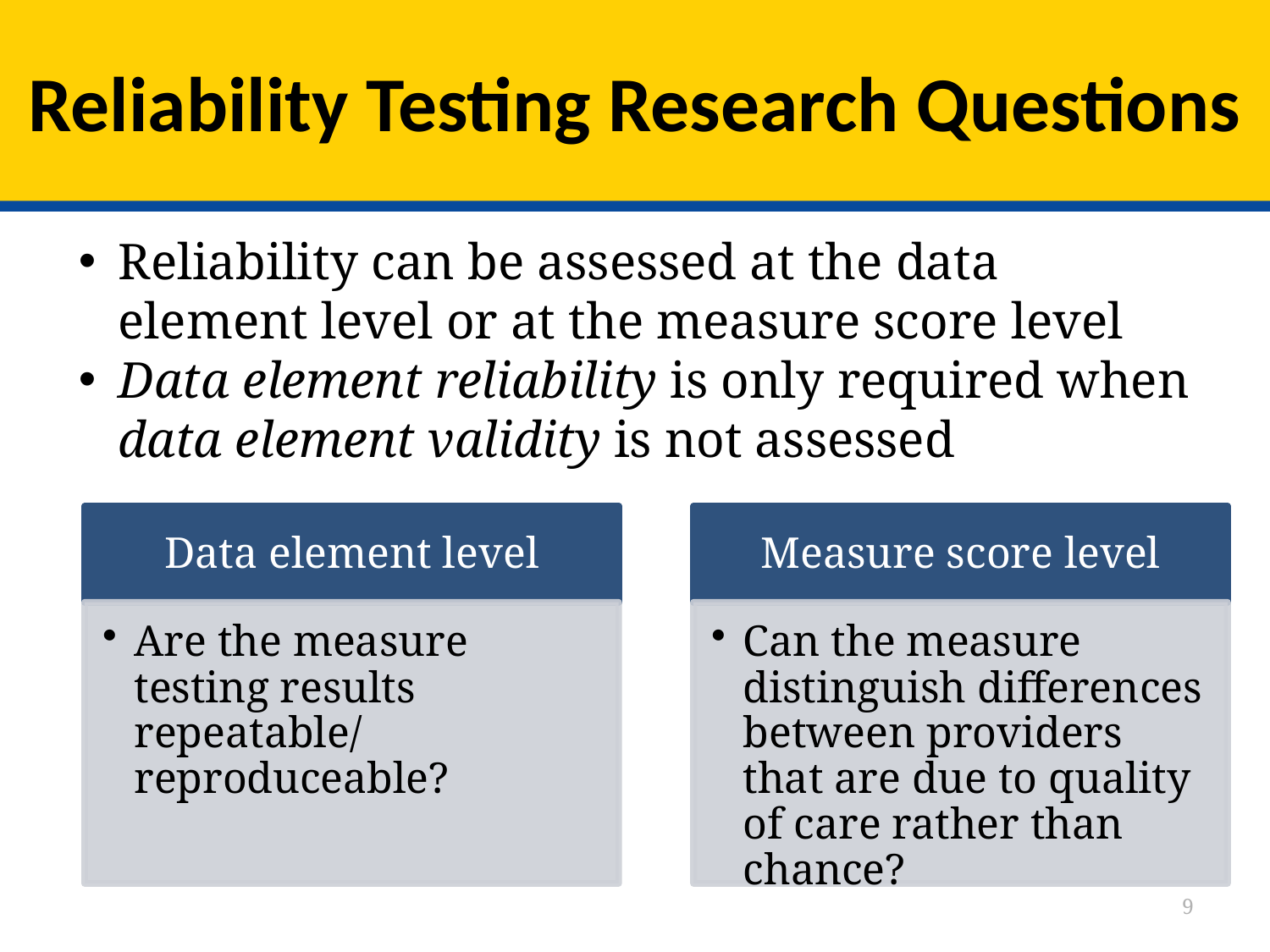

# Reliability Testing Research Questions
Reliability can be assessed at the data element level or at the measure score level
Data element reliability is only required when data element validity is not assessed
Data element level
Are the measure testing results repeatable/ reproduceable?
Measure score level
Can the measure distinguish differences between providers that are due to quality of care rather than chance?
9